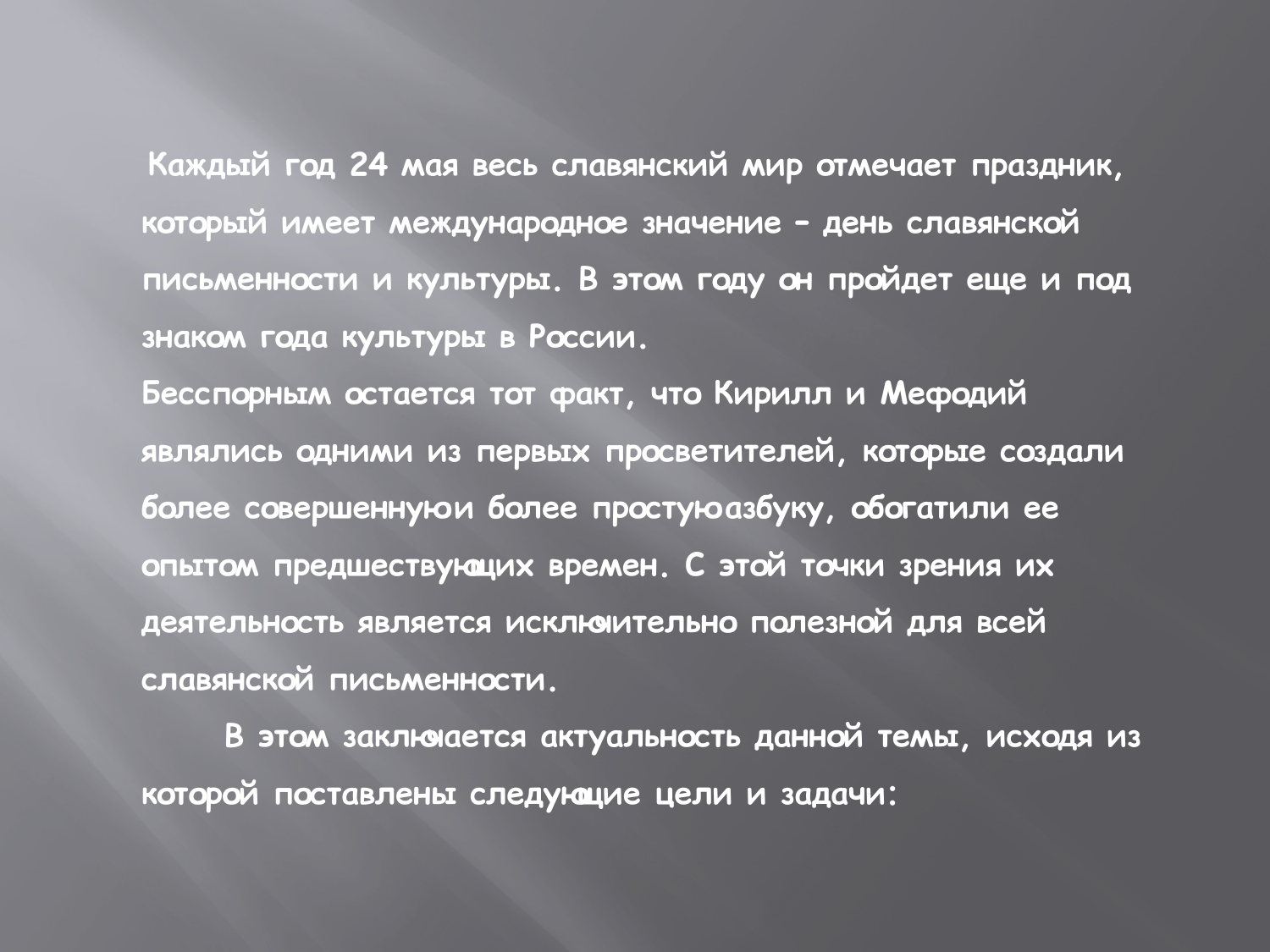

Каждый год 24 мая весь славянский мир отмечает праздник, который имеет международное значение – день славянской письменности и культуры. В этом году он пройдет еще и под знаком года культуры в России.
Бесспорным остается тот факт, что Кирилл и Мефодий являлись одними из первых просветителей, которые создали более совершенную и более простую азбуку, обогатили ее опытом предшествующих времен. С этой точки зрения их деятельность является исключительно полезной для всей славянской письменности.
      В этом заключается актуальность данной темы, исходя из которой поставлены следующие цели и задачи: